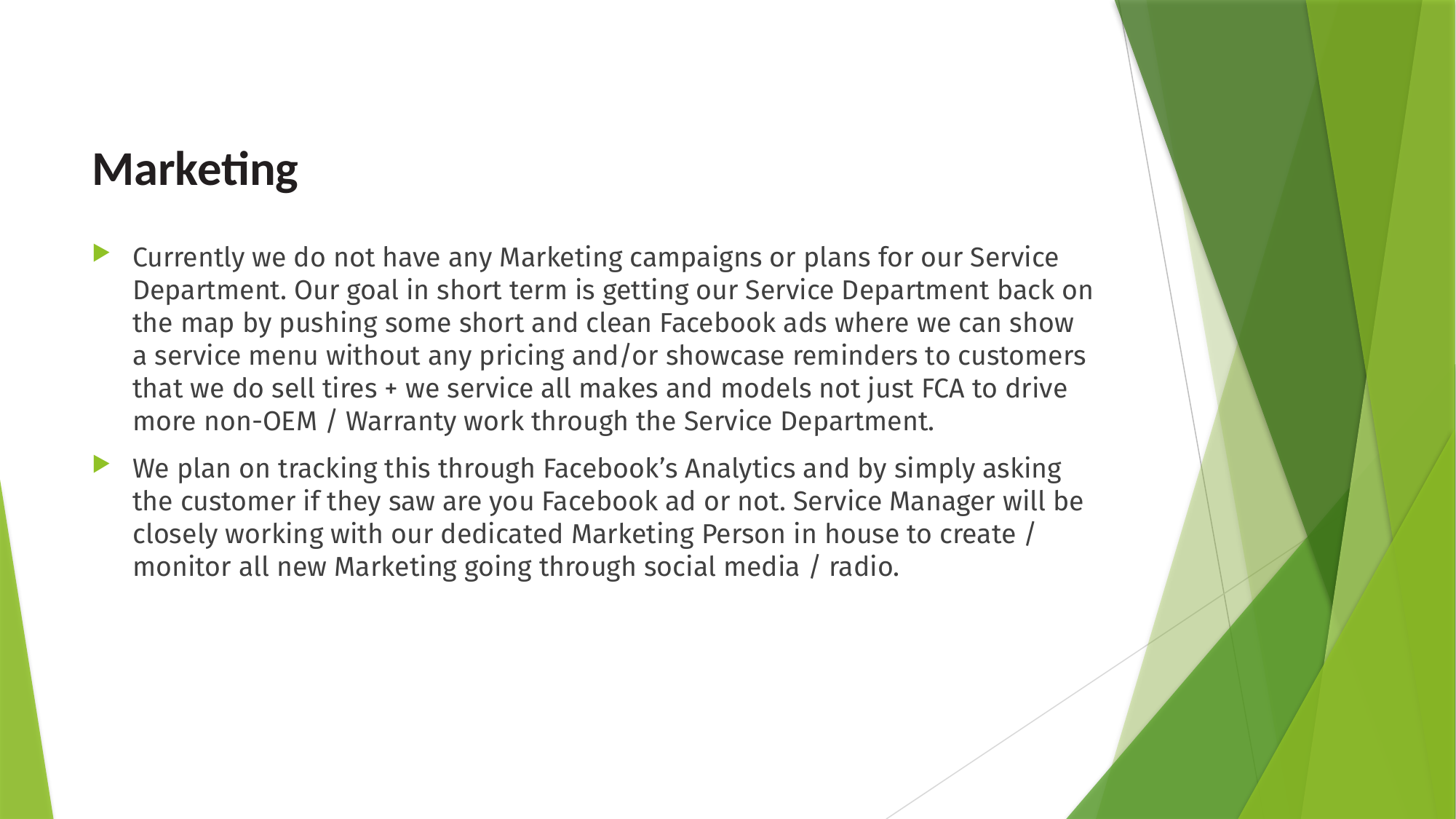

# Marketing

Currently we do not have any Marketing campaigns or plans for our Service Department. Our goal in short term is getting our Service Department back on the map by pushing some short and clean Facebook ads where we can show a service menu without any pricing and/or showcase reminders to customers that we do sell tires + we service all makes and models not just FCA to drive more non-OEM / Warranty work through the Service Department.
We plan on tracking this through Facebook’s Analytics and by simply asking the customer if they saw are you Facebook ad or not. Service Manager will be closely working with our dedicated Marketing Person in house to create / monitor all new Marketing going through social media / radio.